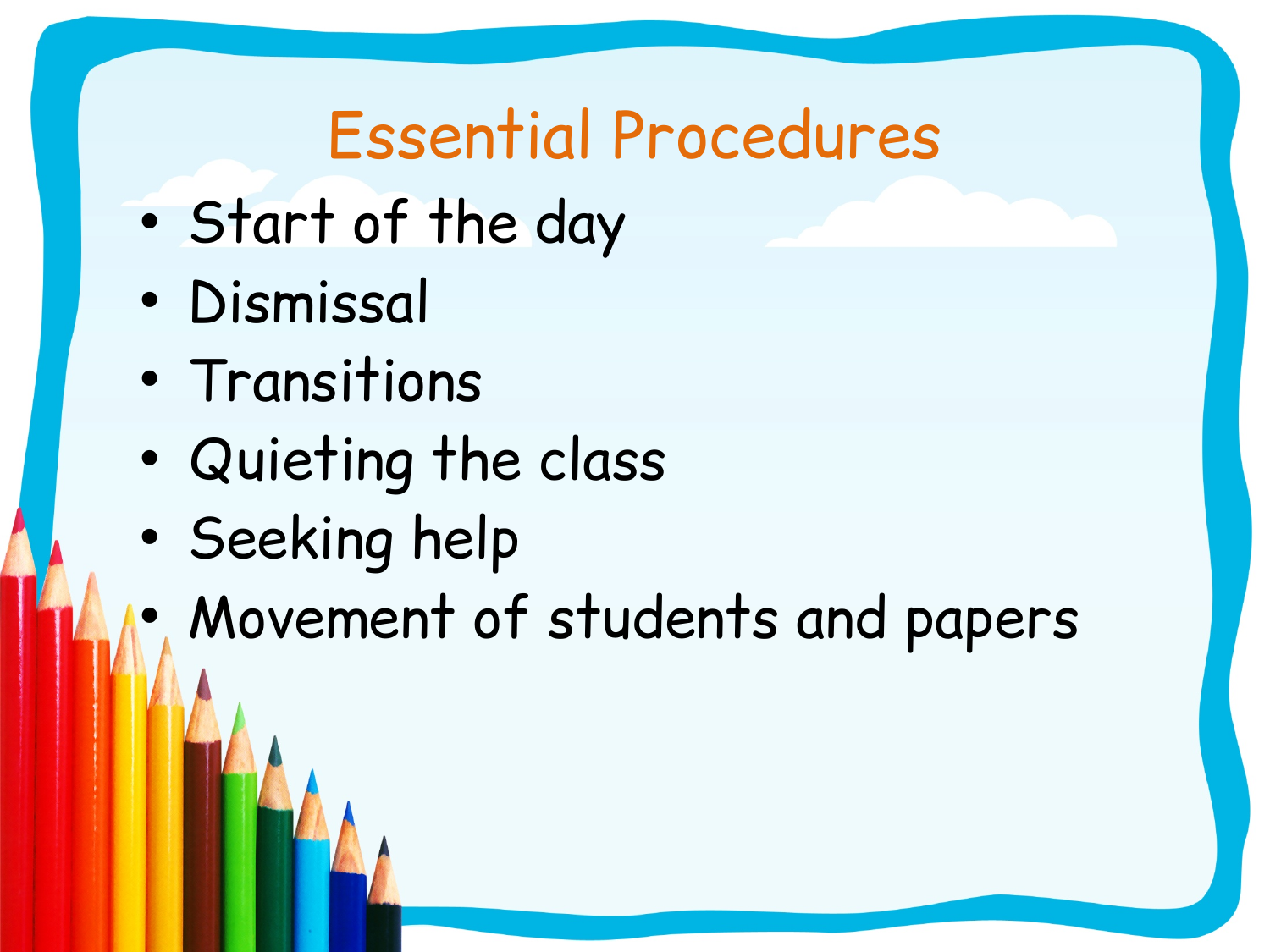

# Essential Procedures
Start of the day
Dismissal
Transitions
Quieting the class
Seeking help
Movement of students and papers